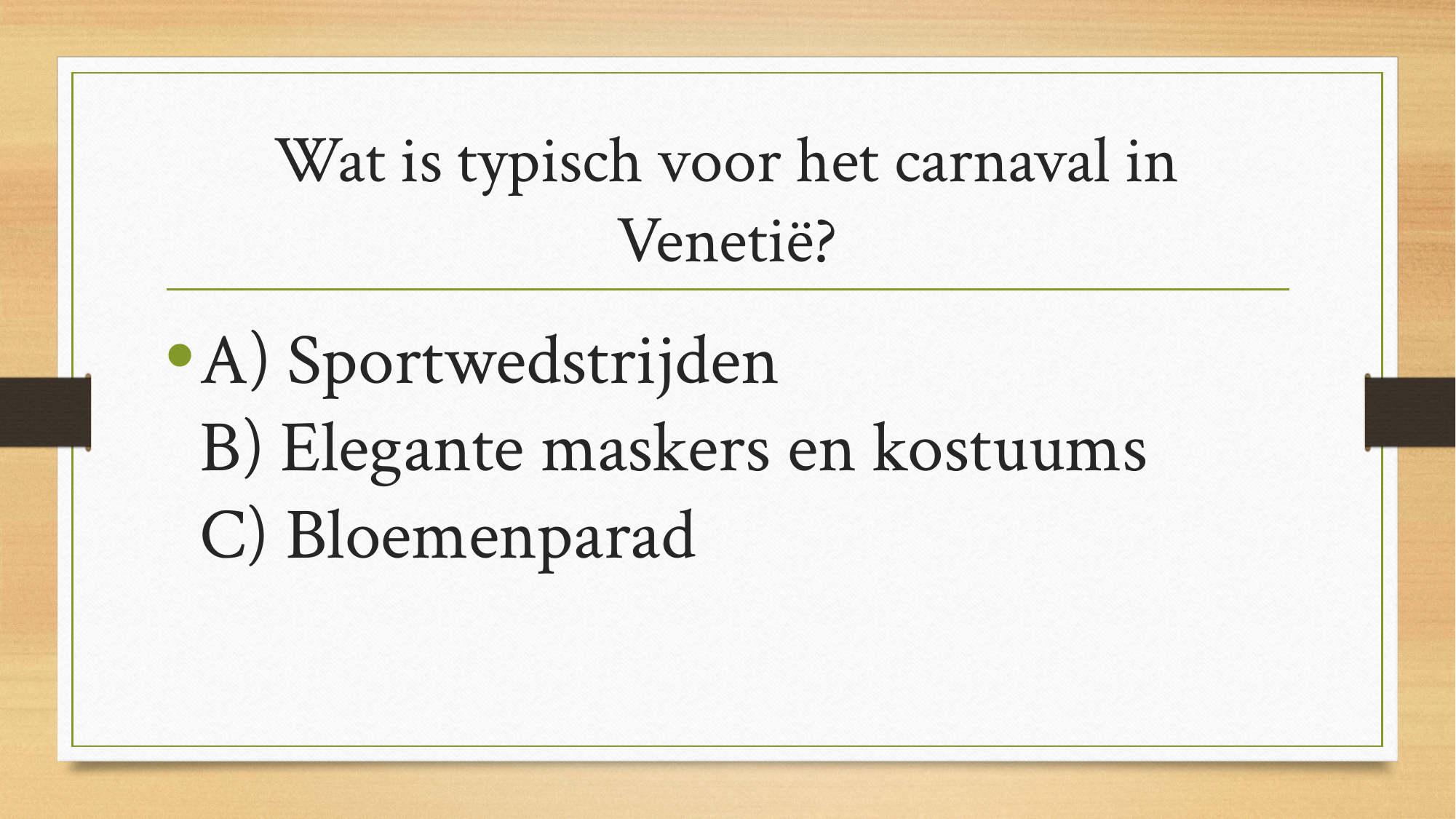

# Wat is typisch voor het carnaval in Venetië?
A) Sportwedstrijden
B) Elegante maskers en kostuums
C) Bloemenparad